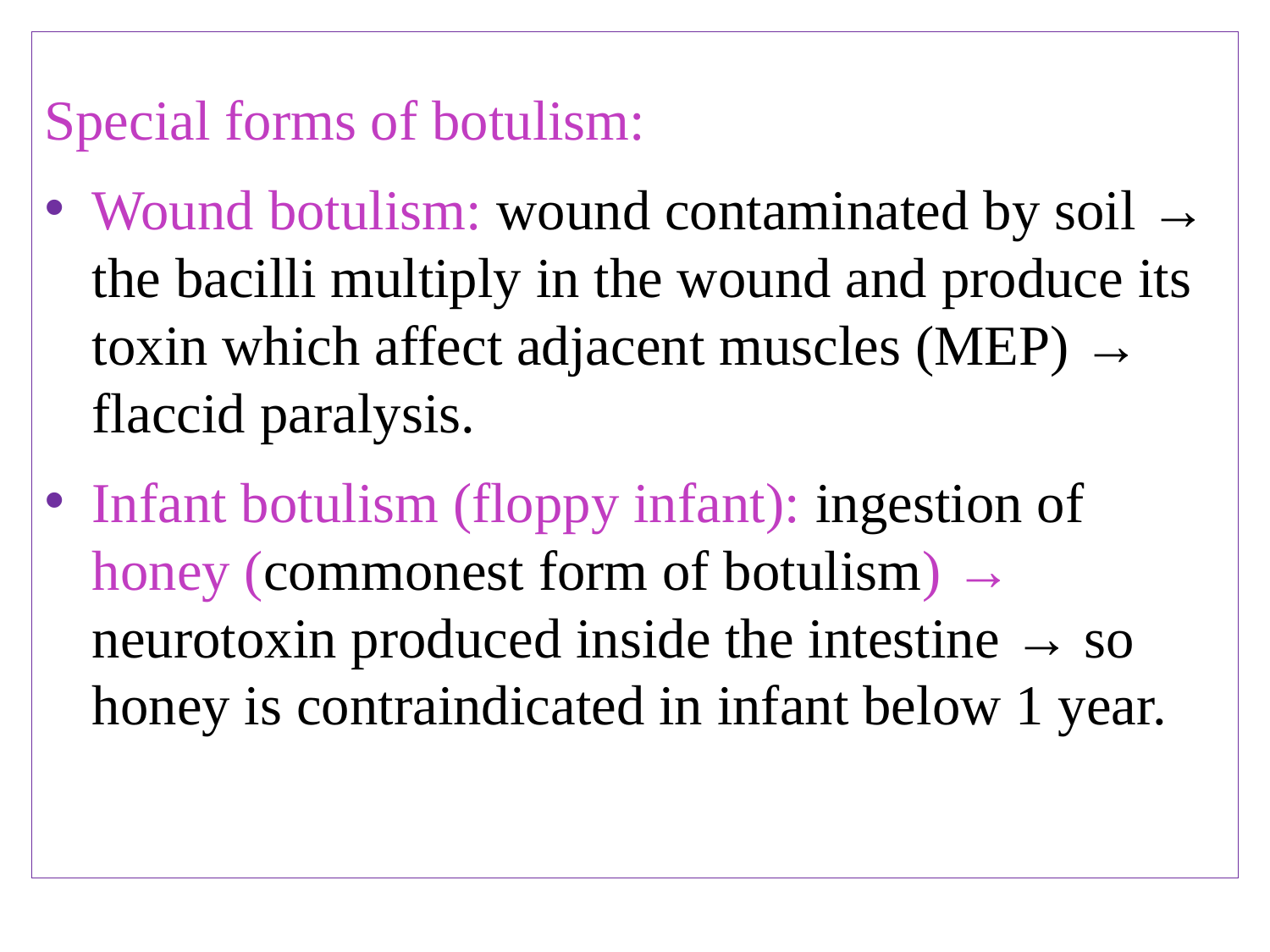

Special forms of botulism:
Wound botulism: wound contaminated by soil → the bacilli multiply in the wound and produce its toxin which affect adjacent muscles (MEP) → flaccid paralysis.
Infant botulism (floppy infant): ingestion of  honey (commonest form of botulism) → neurotoxin produced inside the intestine → so honey is contraindicated in infant below 1 year.